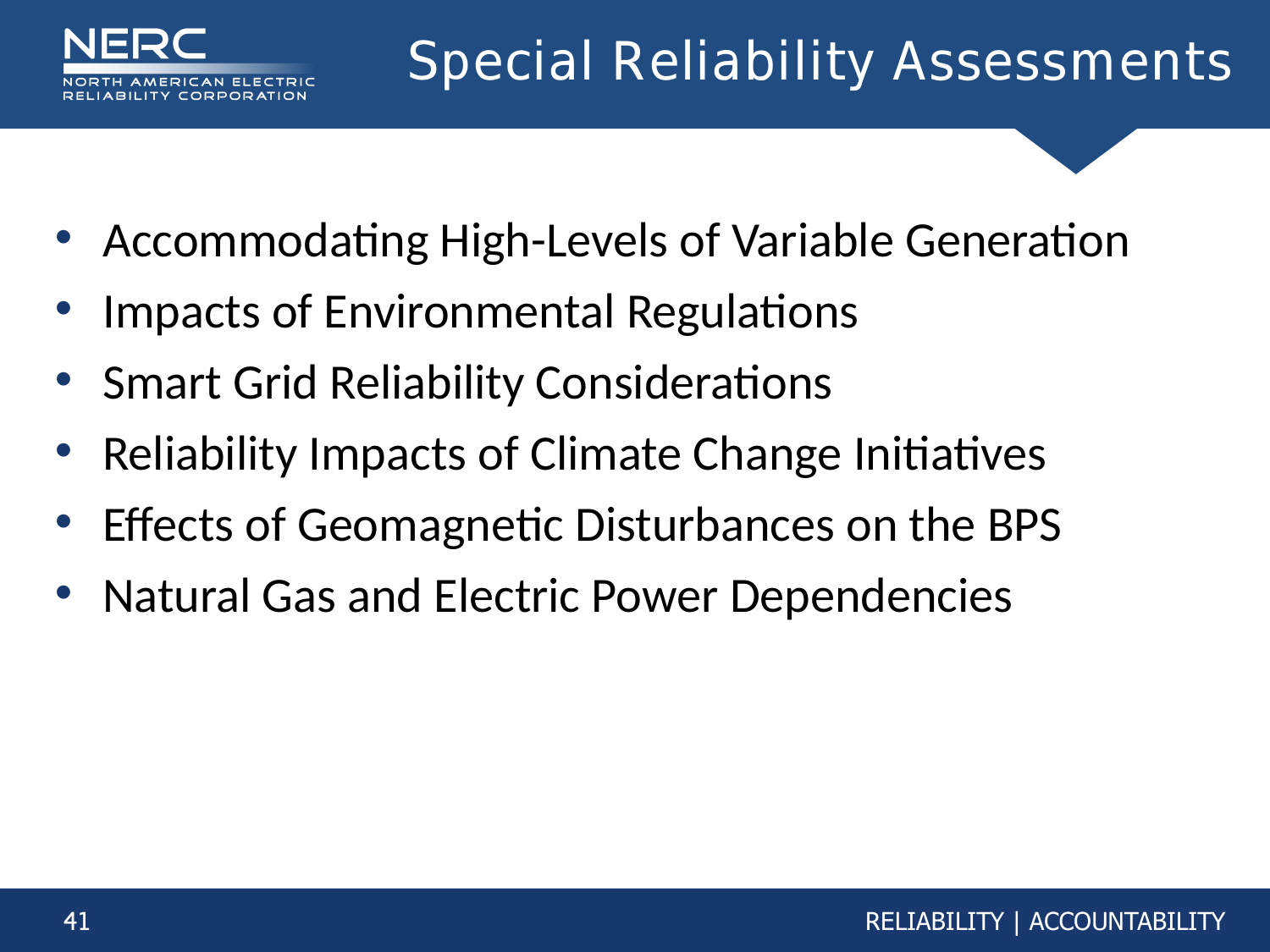

# Special Reliability Assessments
Accommodating High-Levels of Variable Generation
Impacts of Environmental Regulations
Smart Grid Reliability Considerations
Reliability Impacts of Climate Change Initiatives
Effects of Geomagnetic Disturbances on the BPS
Natural Gas and Electric Power Dependencies